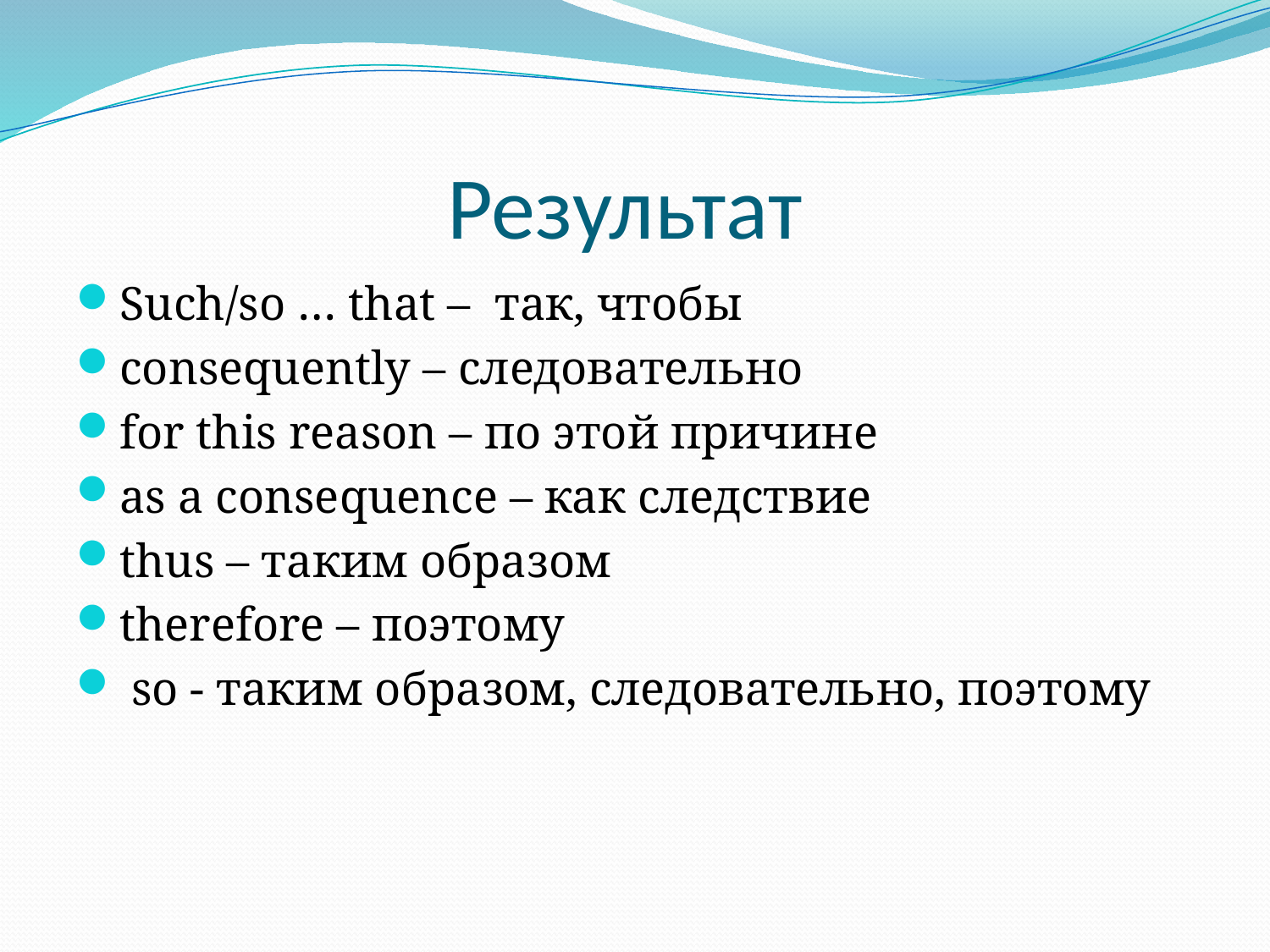

# Результат
Such/so … that –  так, чтобы
consequently – следовательно
for this reason – по этой причине
as a consequence – как следствие
thus – таким образом
therefore – поэтому
 so - таким образом, следовательно, поэтому